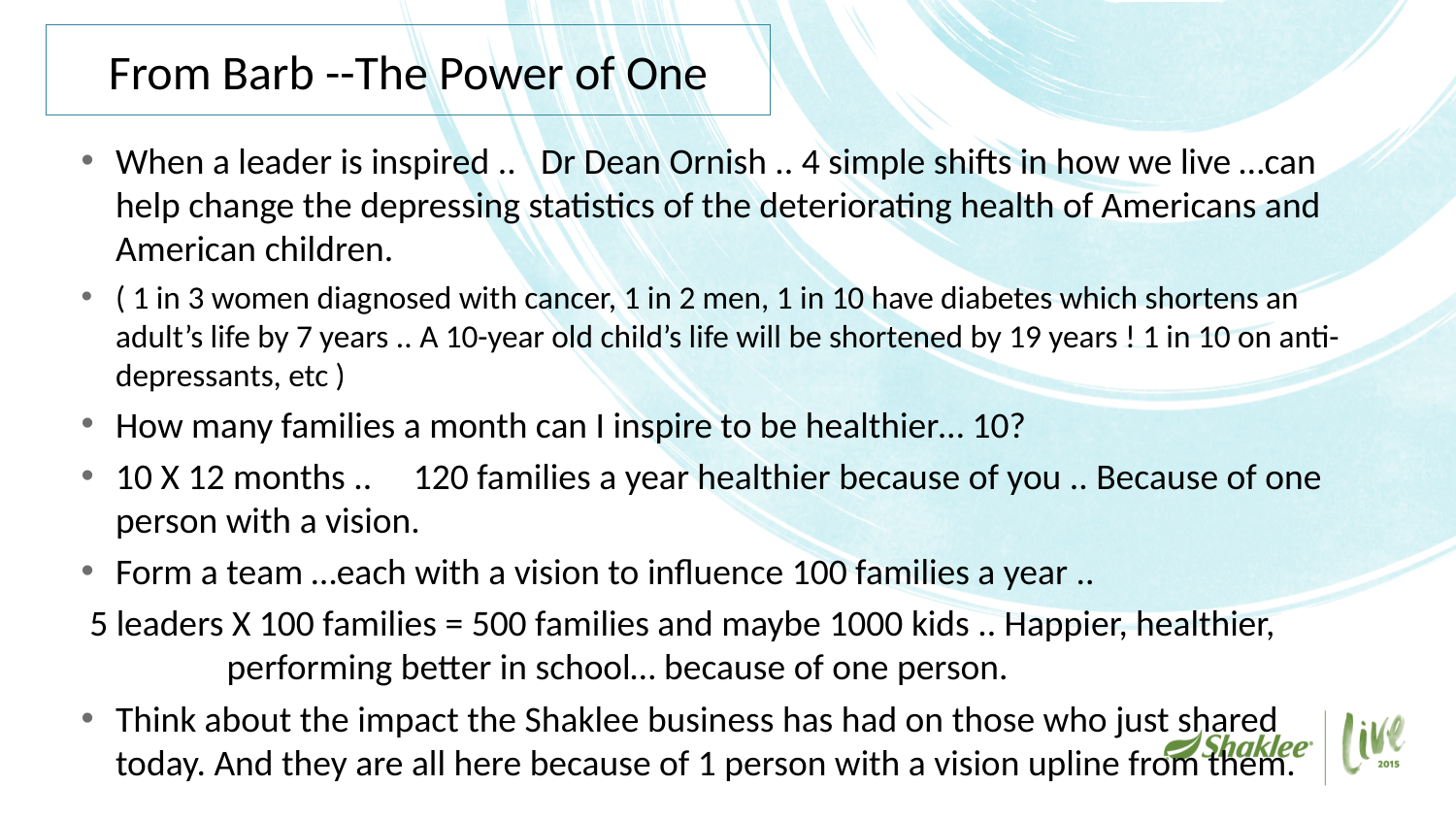

# From Barb --The Power of One
When a leader is inspired ..   Dr Dean Ornish .. 4 simple shifts in how we live …can help change the depressing statistics of the deteriorating health of Americans and American children.
( 1 in 3 women diagnosed with cancer, 1 in 2 men, 1 in 10 have diabetes which shortens an adult’s life by 7 years .. A 10-year old child’s life will be shortened by 19 years ! 1 in 10 on anti-depressants, etc )
How many families a month can I inspire to be healthier… 10?
10 X 12 months ..     120 families a year healthier because of you .. Because of one person with a vision.
Form a team …each with a vision to influence 100 families a year ..
 5 leaders X 100 families = 500 families and maybe 1000 kids .. Happier, healthier, 	performing better in school… because of one person.
Think about the impact the Shaklee business has had on those who just shared today. And they are all here because of 1 person with a vision upline from them.